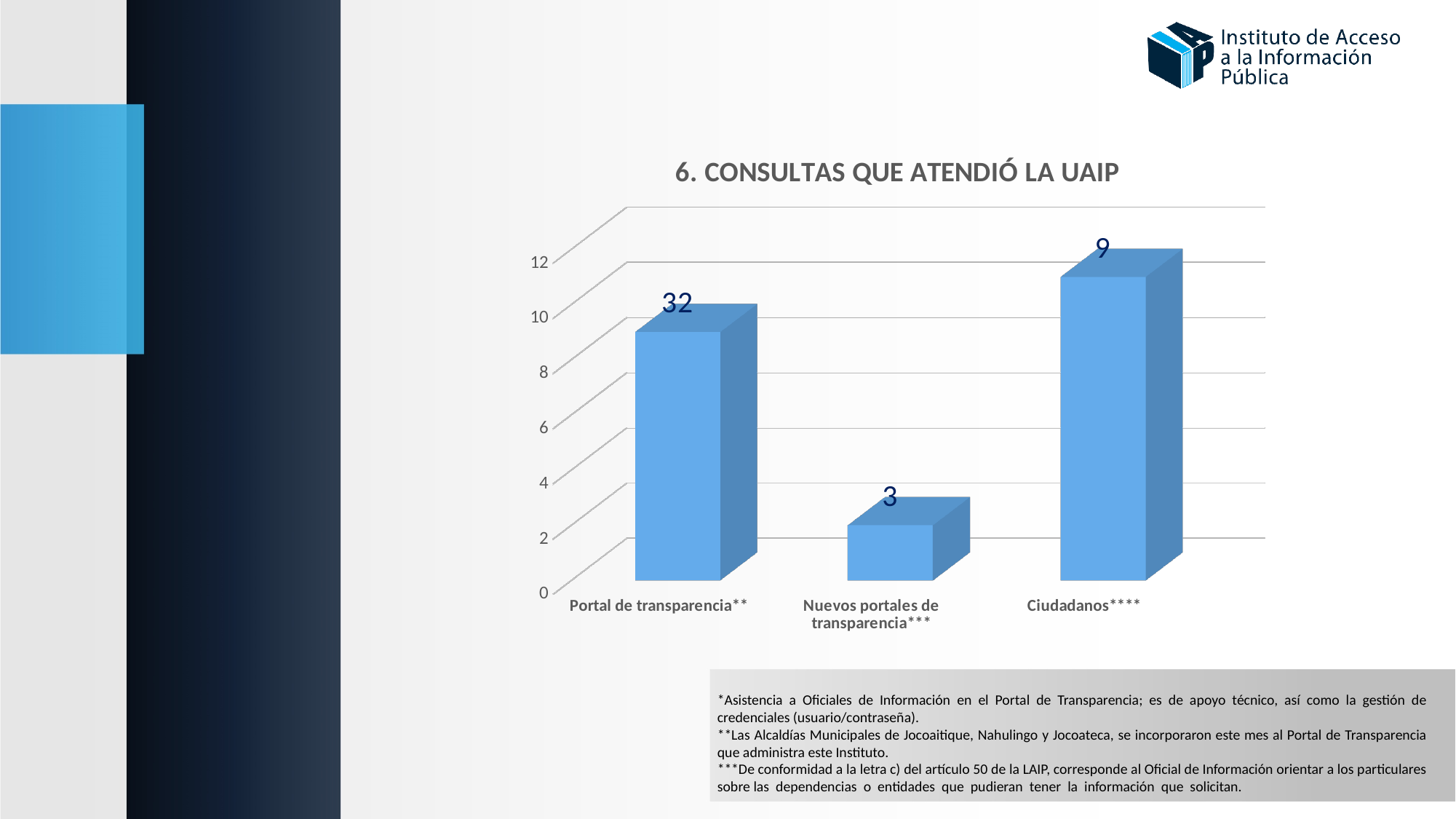

[unsupported chart]

*Asistencia a Oficiales de Información en el Portal de Transparencia; es de apoyo técnico, así como la gestión de credenciales (usuario/contraseña).
**Las Alcaldías Municipales de Jocoaitique, Nahulingo y Jocoateca, se incorporaron este mes al Portal de Transparencia que administra este Instituto.
***De conformidad a la letra c) del artículo 50 de la LAIP, corresponde al Oficial de Información orientar a los particulares sobre las  dependencias  o  entidades  que  pudieran  tener  la  información  que  solicitan.